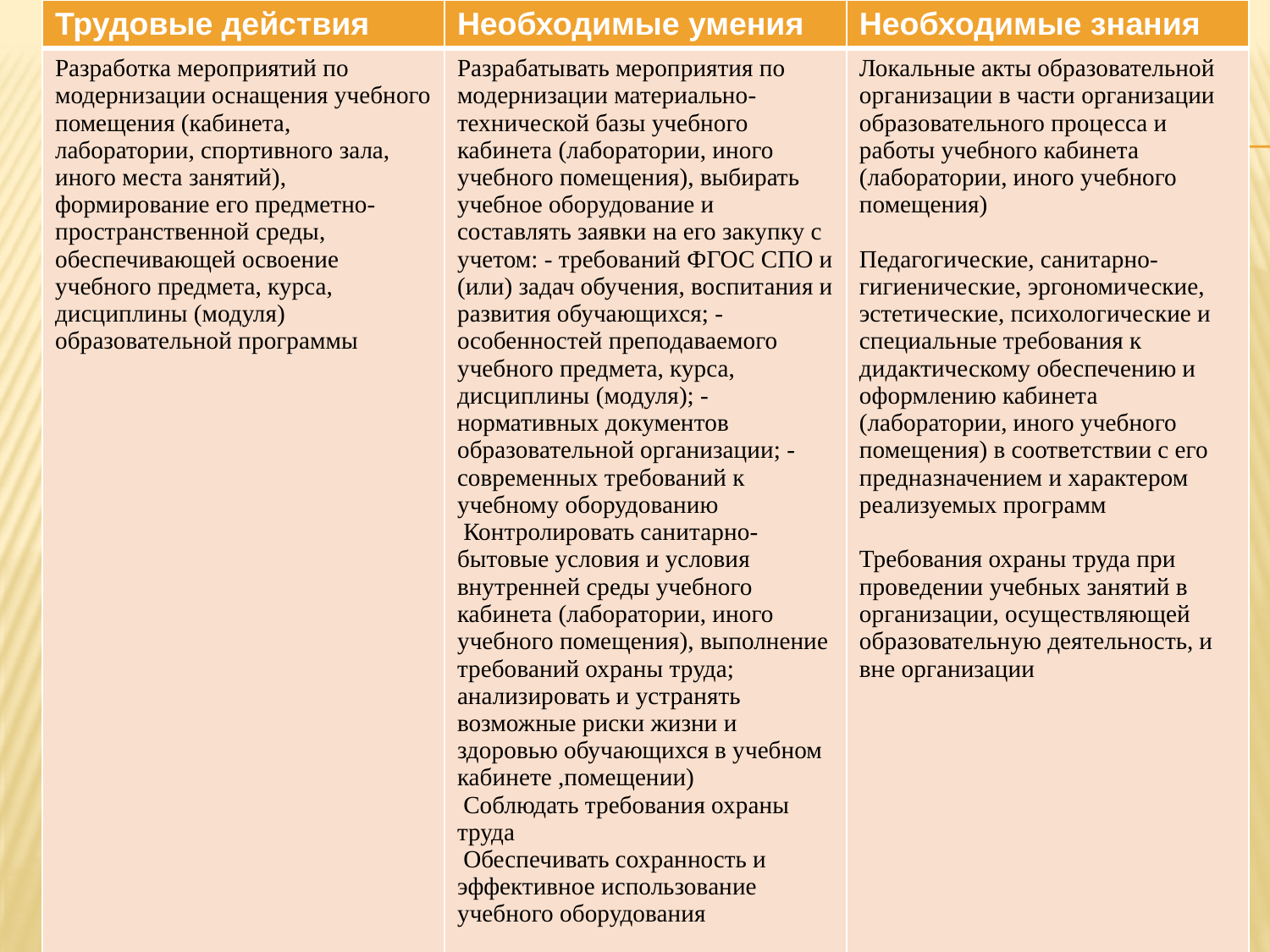

| Трудовые действия | Необходимые умения | Необходимые знания |
| --- | --- | --- |
| Разработка мероприятий по модернизации оснащения учебного помещения (кабинета, лаборатории, спортивного зала, иного места занятий), формирование его предметно-пространственной среды, обеспечивающей освоение учебного предмета, курса, дисциплины (модуля) образовательной программы | Разрабатывать мероприятия по модернизации материально-технической базы учебного кабинета (лаборатории, иного учебного помещения), выбирать учебное оборудование и составлять заявки на его закупку с учетом: - требований ФГОС СПО и (или) задач обучения, воспитания и развития обучающихся; - особенностей преподаваемого учебного предмета, курса, дисциплины (модуля); - нормативных документов образовательной организации; - современных требований к учебному оборудованию  Контролировать санитарно-бытовые условия и условия внутренней среды учебного кабинета (лаборатории, иного учебного помещения), выполнение требований охраны труда; анализировать и устранять возможные риски жизни и здоровью обучающихся в учебном кабинете ,помещении)  Соблюдать требования охраны труда  Обеспечивать сохранность и эффективное использование учебного оборудования | Локальные акты образовательной организации в части организации образовательного процесса и работы учебного кабинета (лаборатории, иного учебного помещения)   Педагогические, санитарно-гигиенические, эргономические, эстетические, психологические и специальные требования к дидактическому обеспечению и оформлению кабинета (лаборатории, иного учебного помещения) в соответствии с его предназначением и характером реализуемых программ Требования охраны труда при проведении учебных занятий в организации, осуществляющей образовательную деятельность, и вне организации |